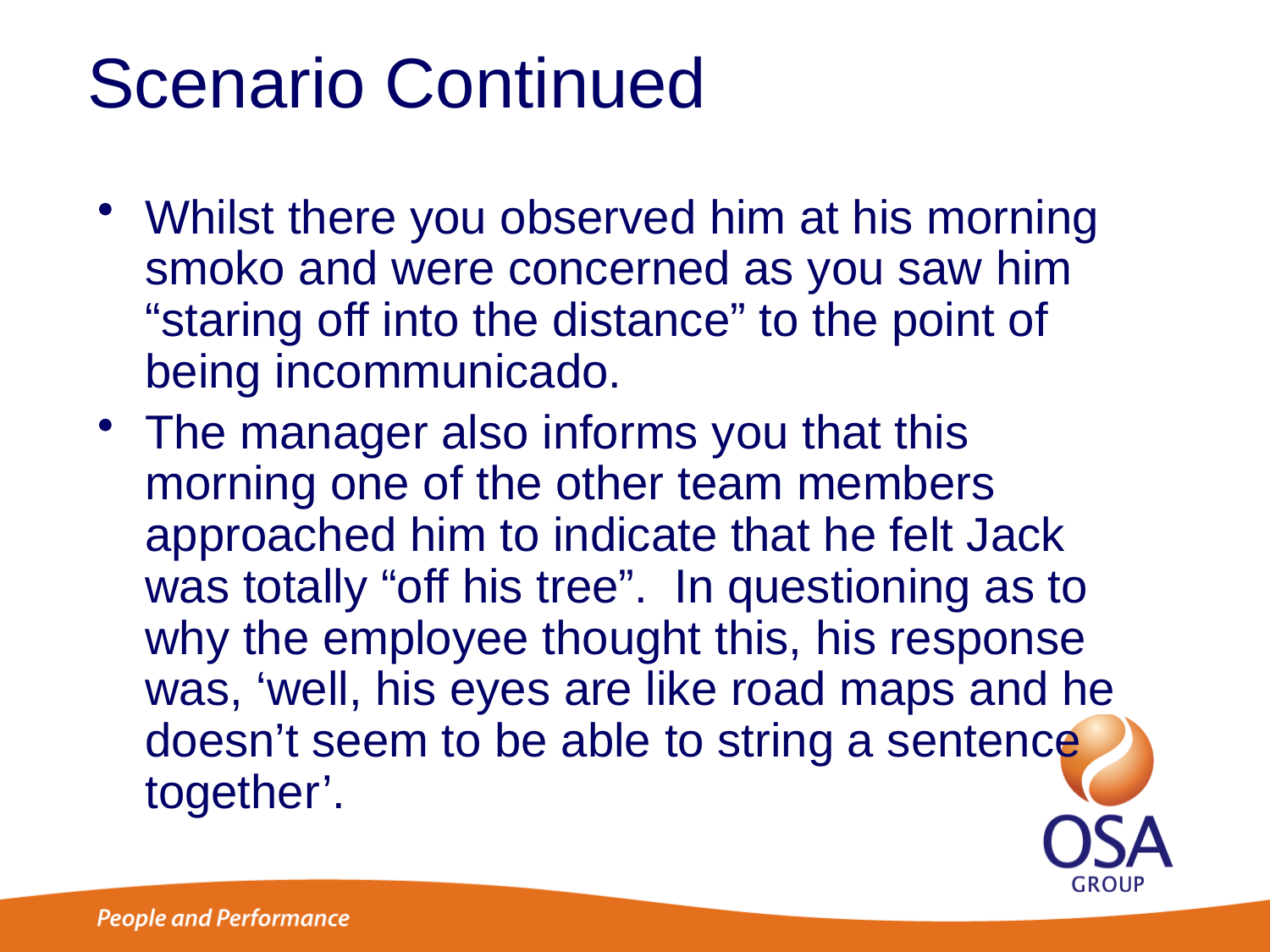

# Scenario Continued
Whilst there you observed him at his morning smoko and were concerned as you saw him “staring off into the distance” to the point of being incommunicado.
The manager also informs you that this morning one of the other team members approached him to indicate that he felt Jack was totally “off his tree”.  In questioning as to why the employee thought this, his response was, ‘well, his eyes are like road maps and he doesn’t seem to be able to string a sentence together’.